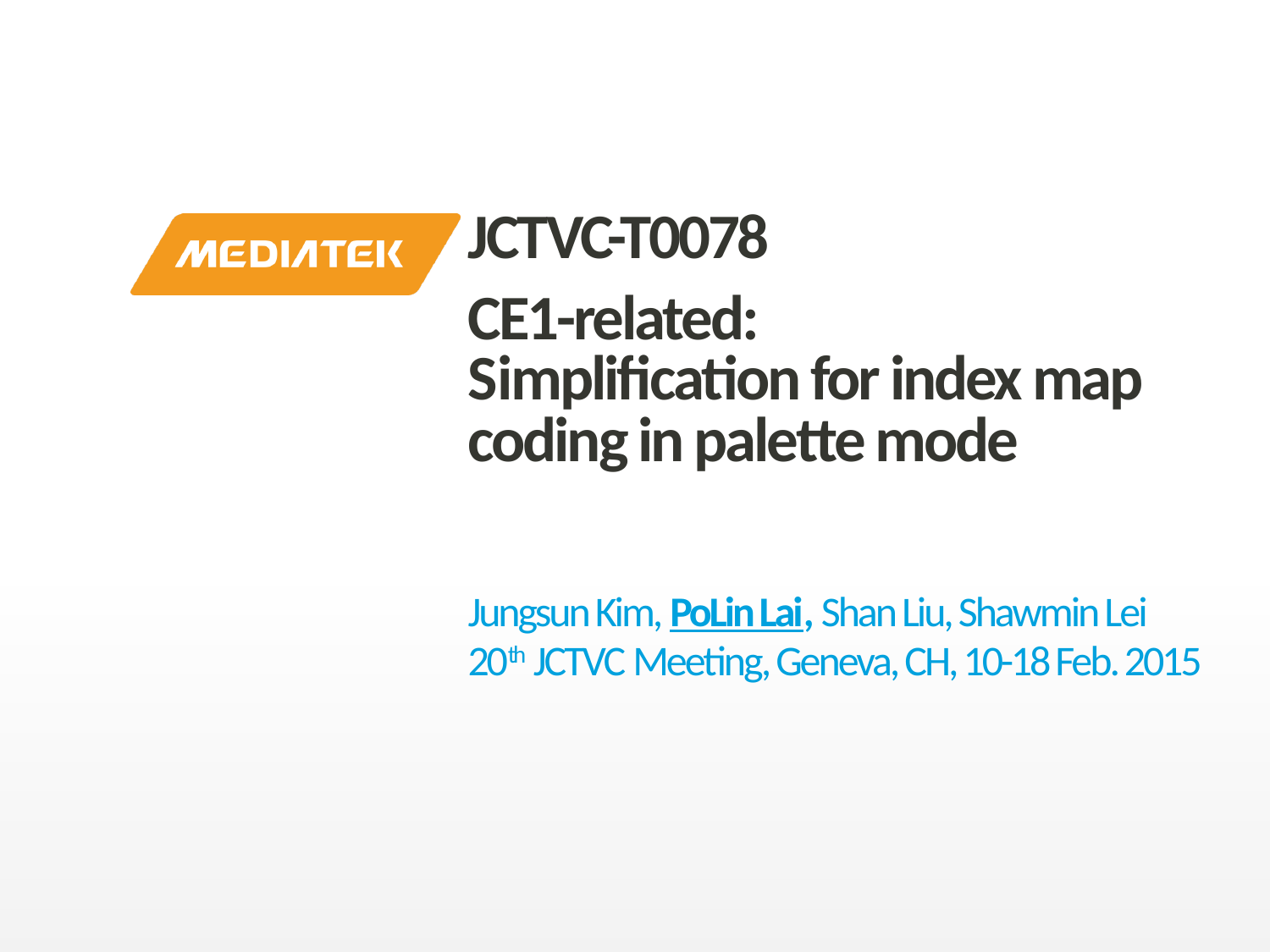

# JCTVC-T0078 CE1-related: Simplification for index map coding in palette mode
Jungsun Kim, PoLin Lai, Shan Liu, Shawmin Lei
20th JCTVC Meeting, Geneva, CH, 10-18 Feb. 2015